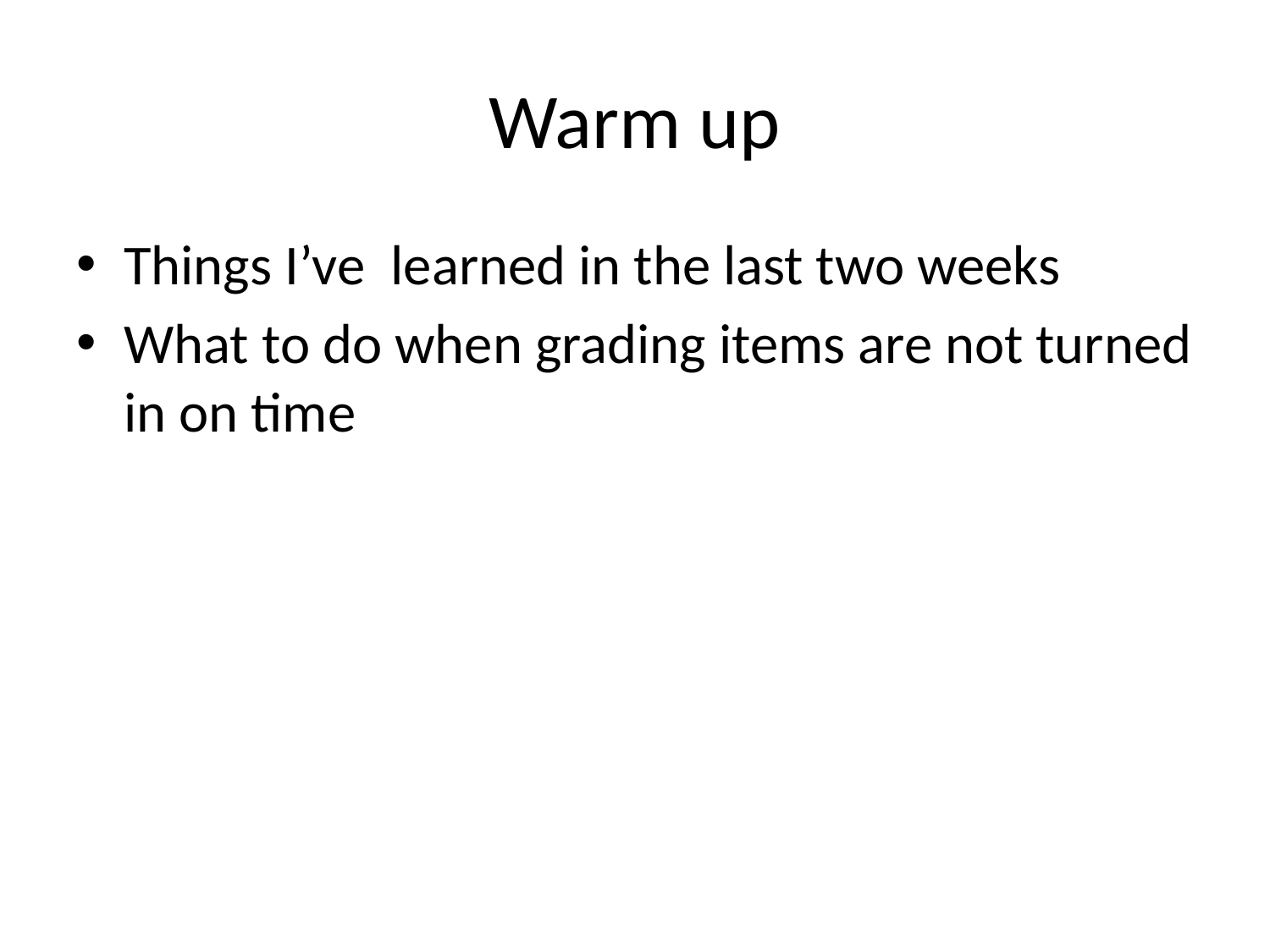

# Warm up
Things I’ve  learned in the last two weeks
What to do when grading items are not turned in on time